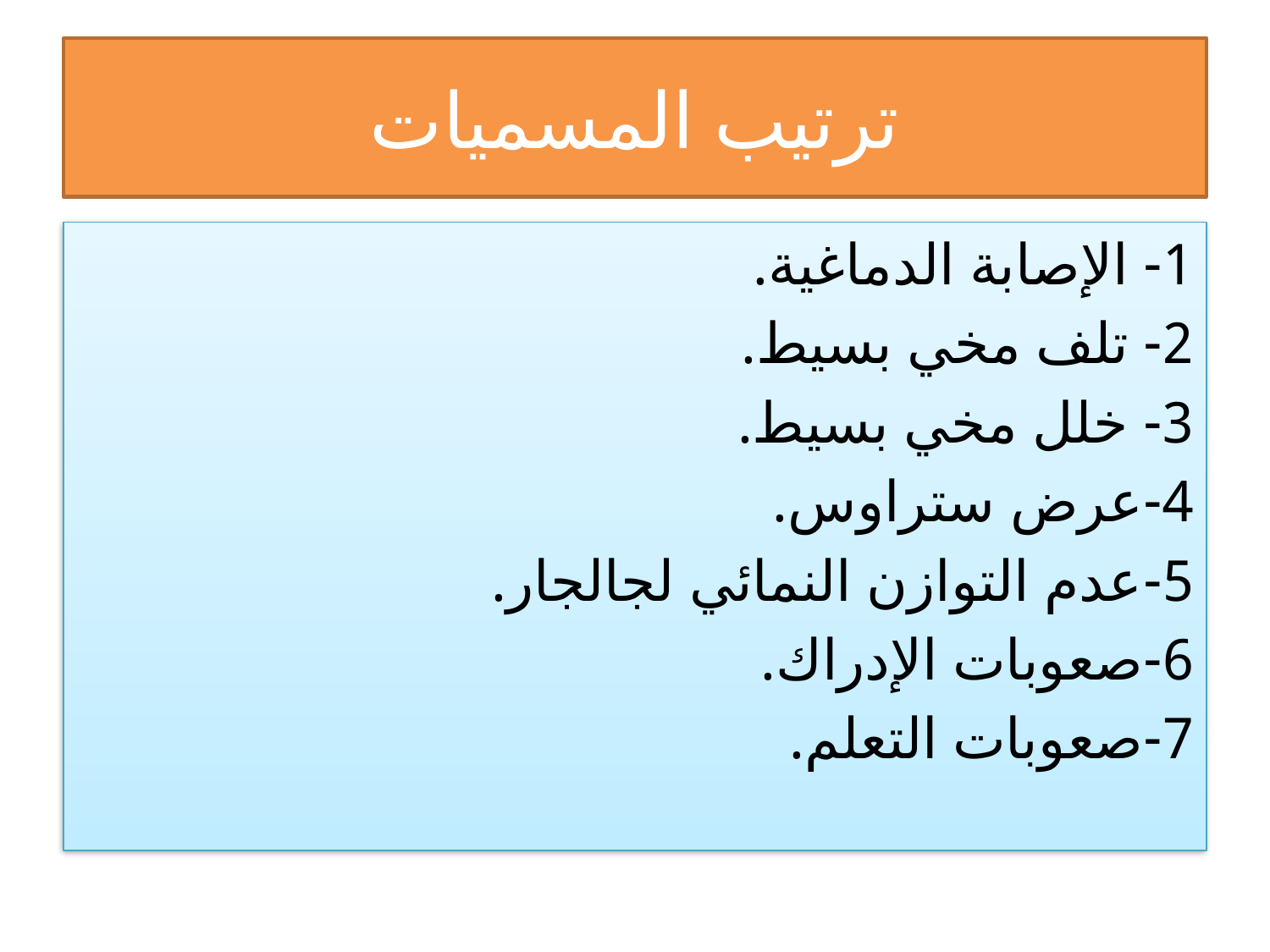

# ترتيب المسميات
1- الإصابة الدماغية.
2- تلف مخي بسيط.
3- خلل مخي بسيط.
4-عرض ستراوس.
5-عدم التوازن النمائي لجالجار.
6-صعوبات الإدراك.
7-صعوبات التعلم.